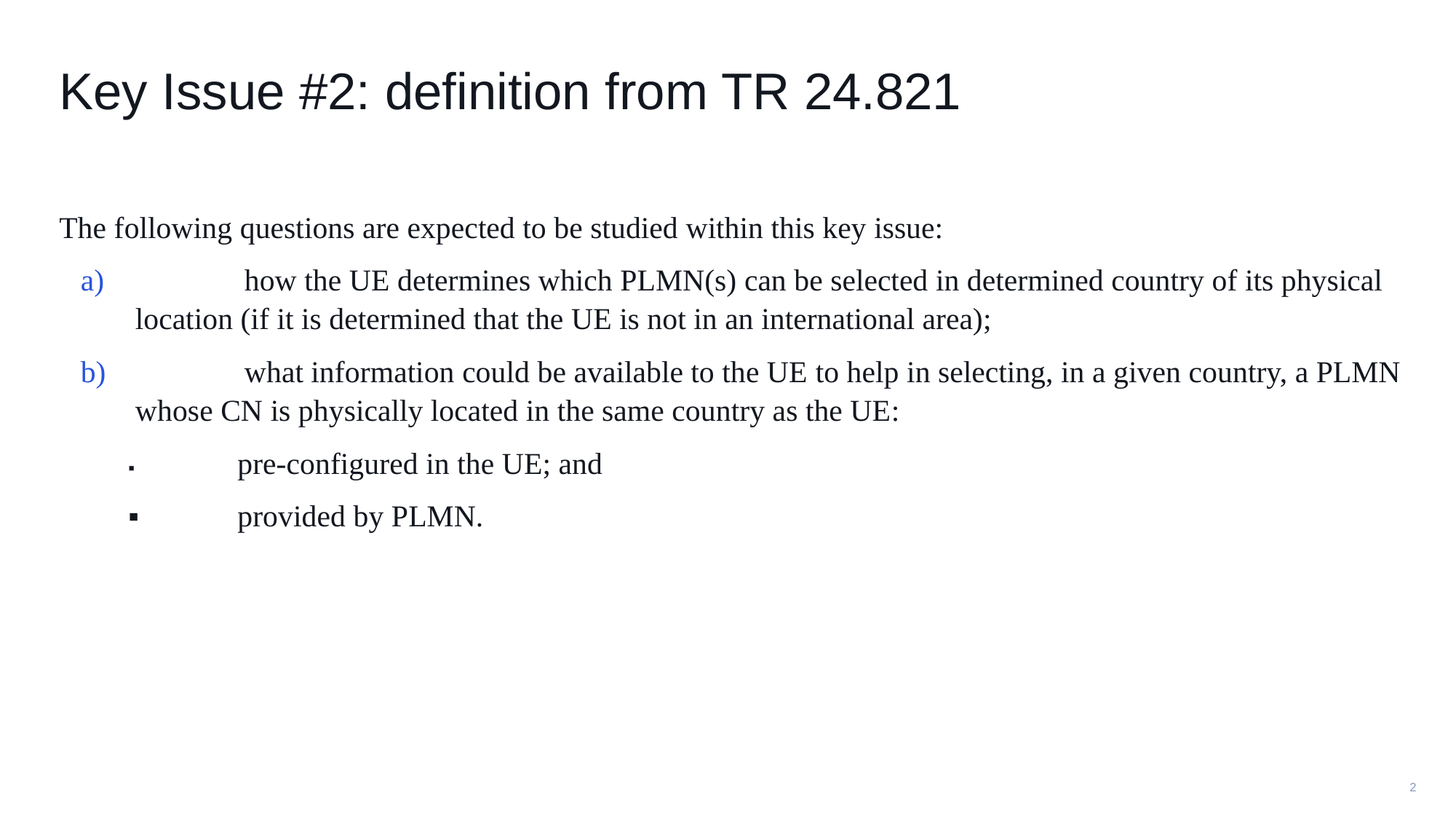

# Key Issue #2: definition from TR 24.821

The following questions are expected to be studied within this key issue:
	how the UE determines which PLMN(s) can be selected in determined country of its physical location (if it is determined that the UE is not in an international area);
	what information could be available to the UE to help in selecting, in a given country, a PLMN whose CN is physically located in the same country as the UE:
▪	pre-configured in the UE; and
▪	provided by PLMN.